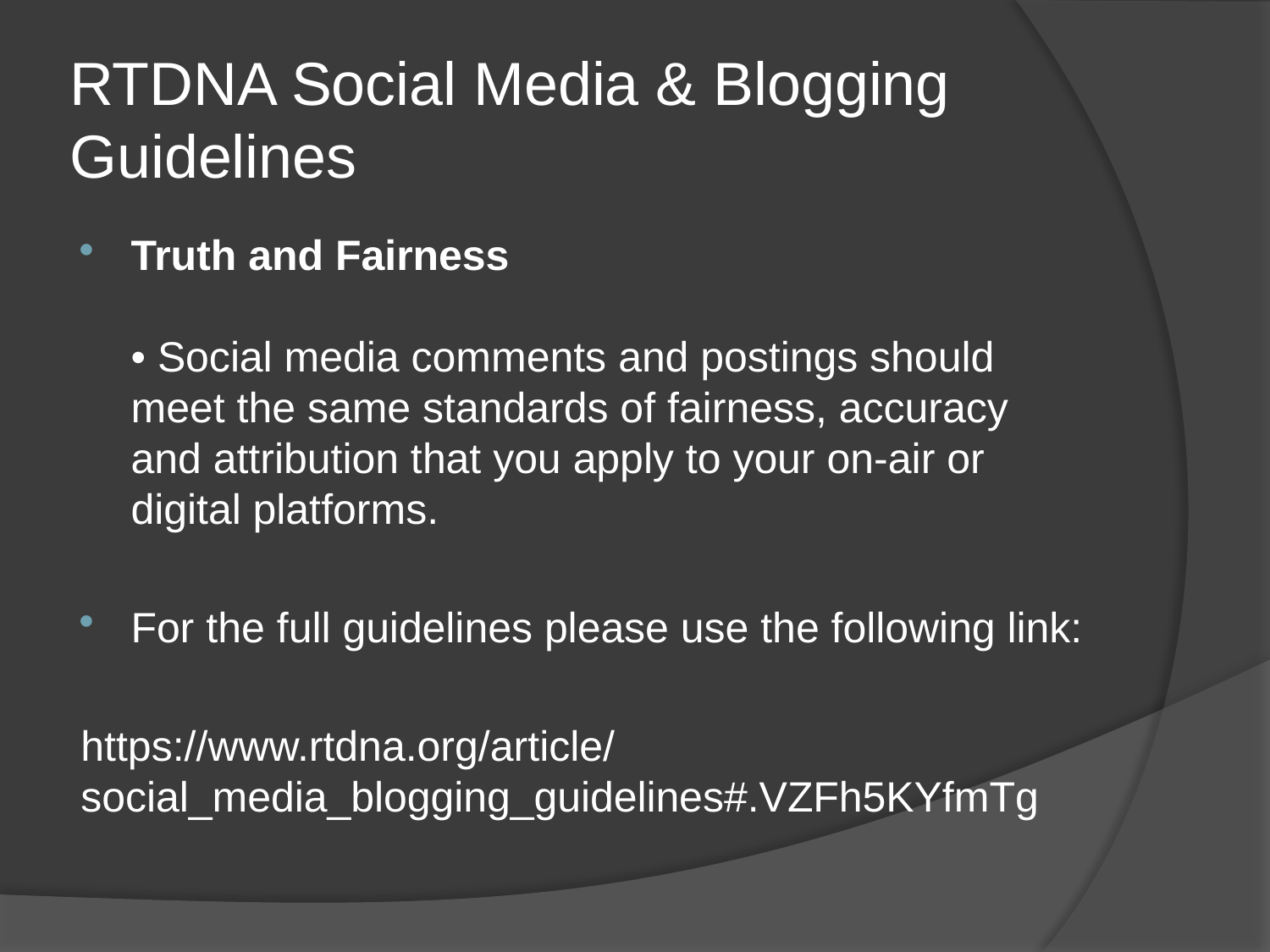

# RTDNA Social Media & Blogging Guidelines
Truth and Fairness
• Social media comments and postings should meet the same standards of fairness, accuracy and attribution that you apply to your on-air or digital platforms.

For the full guidelines please use the following link:

https://www.rtdna.org/article/social_media_blogging_guidelines#.VZFh5KYfmTg